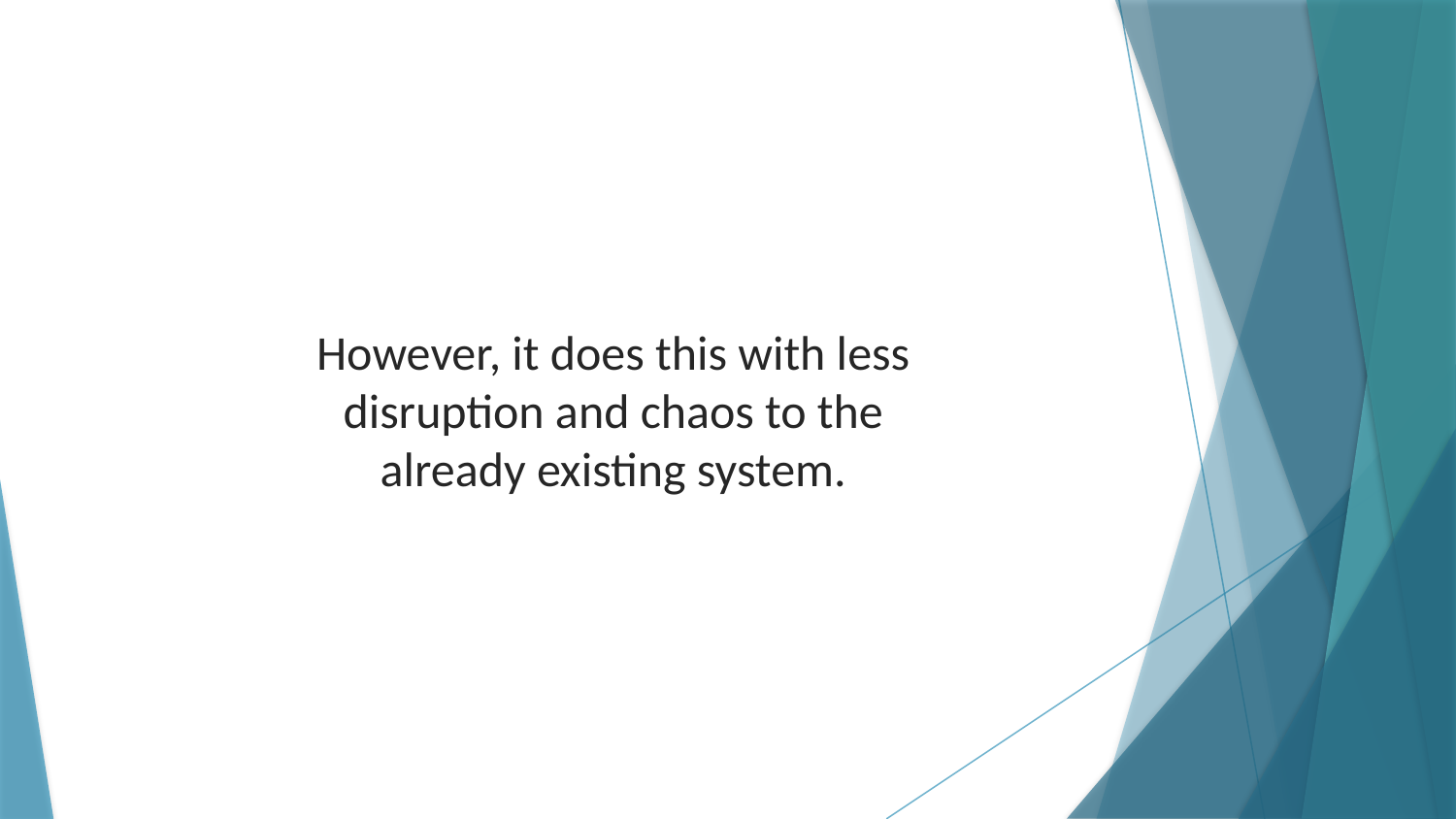

However, it does this with less disruption and chaos to the already existing system.